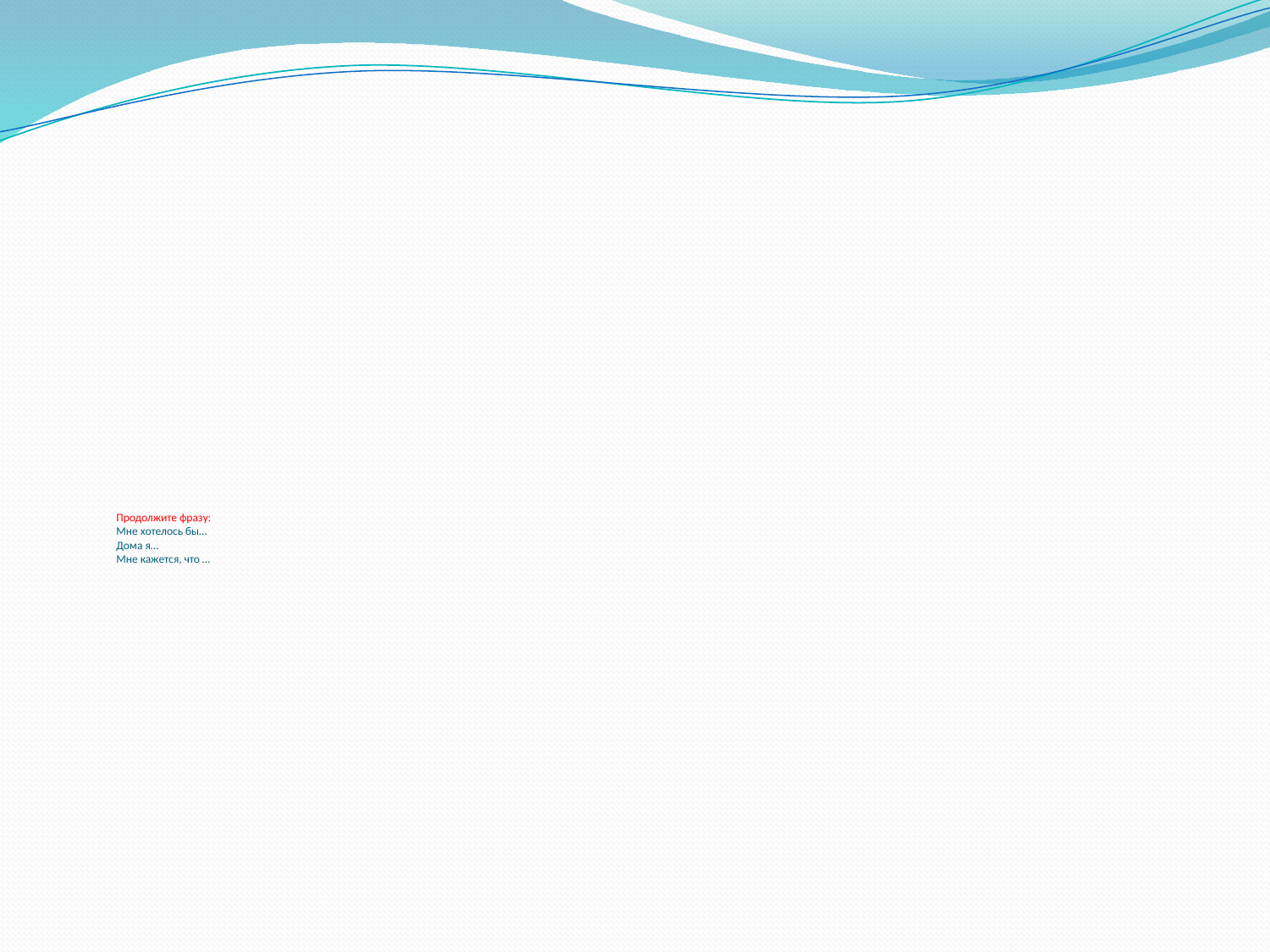

# Продолжите фразу: Мне хотелось бы… Дома я… Мне кажется, что …